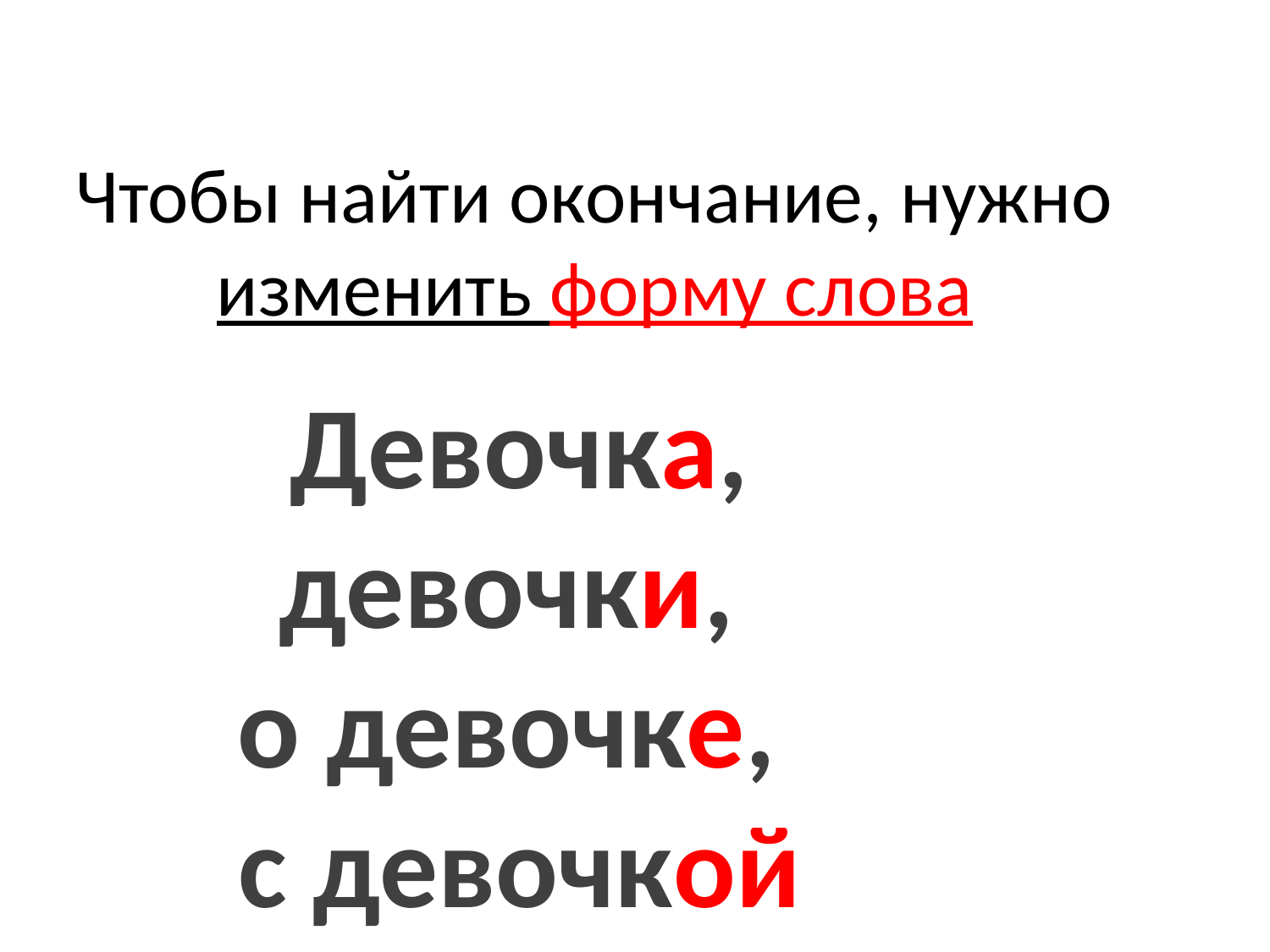

# Чтобы найти окончание, нужно изменить форму слова
Девочка, девочки,
о девочке,
с девочкой